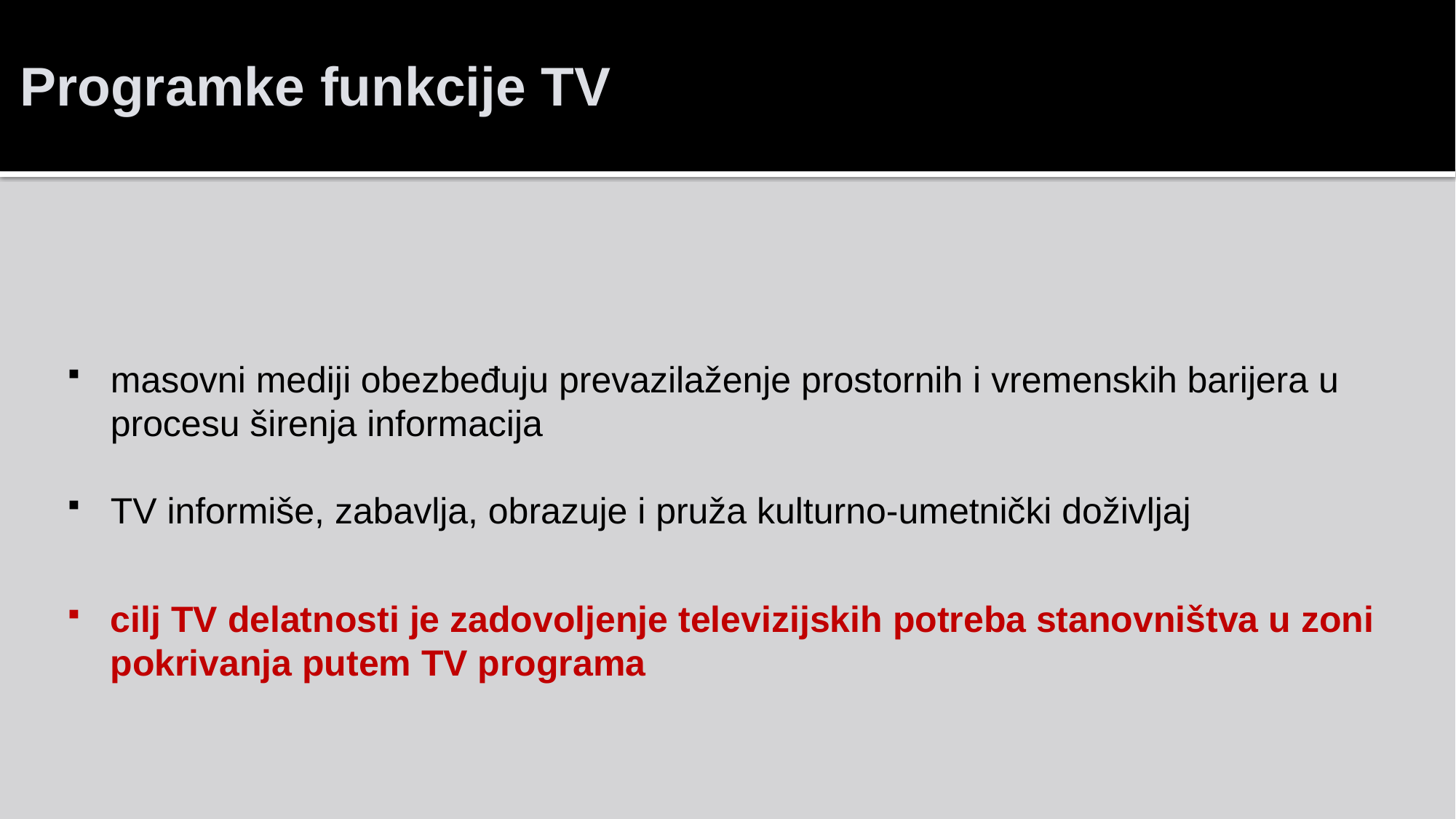

# Programke funkcije TV

masovni mediji obezbeđuju prevazilaženje prostornih i vremenskih barijera u procesu širenja informacija

TV informiše, zabavlja, obrazuje i pruža kulturno-umetnički doživljaj

cilj TV delatnosti je zadovoljenje televizijskih potreba stanovništva u zoni pokrivanja putem TV programa